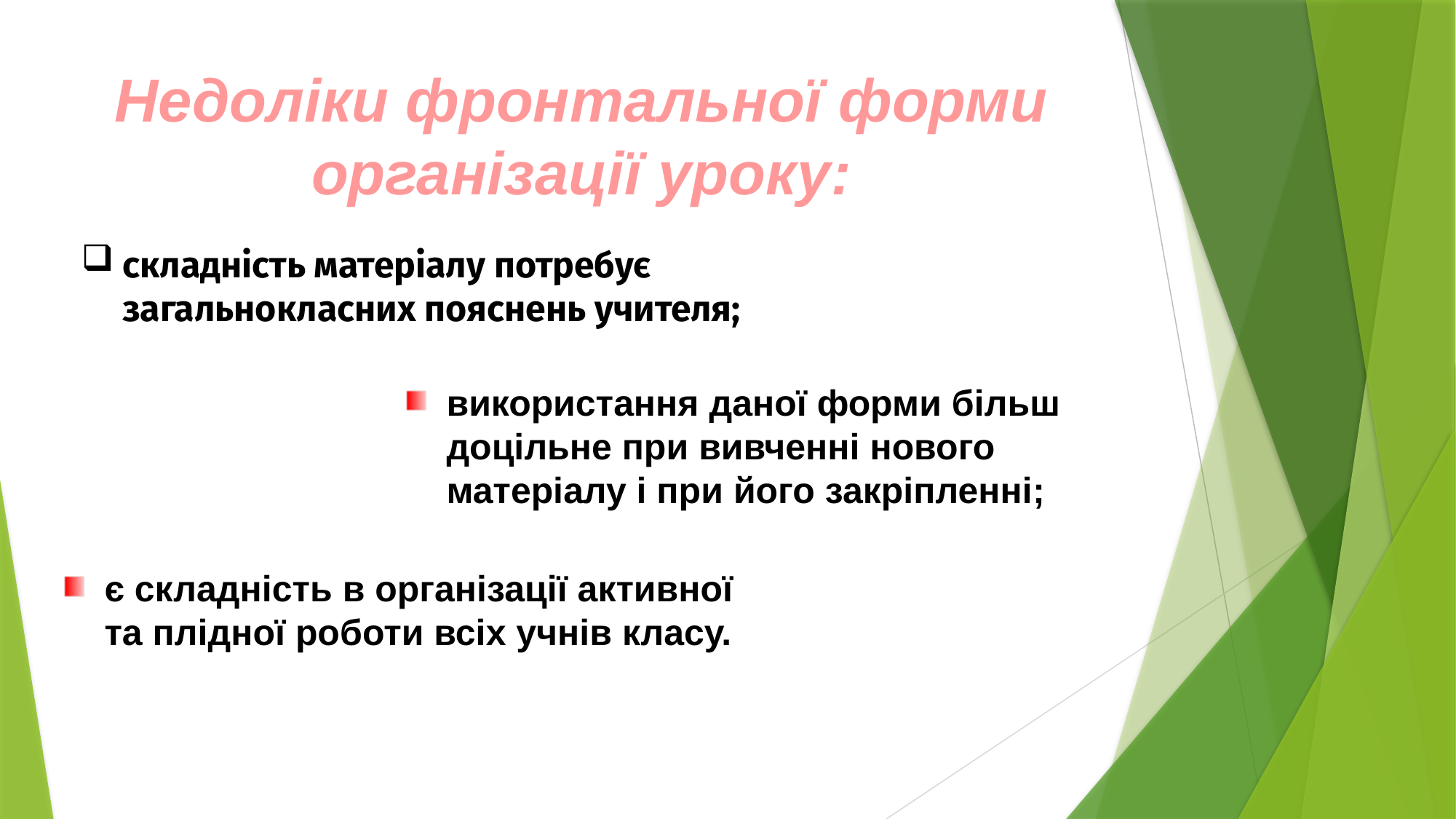

Недоліки фронтальної форми організації уроку:
складність матеріалу потребує загальнокласних пояснень учителя;
використання даної форми більш доцільне при вивченні нового матеріалу і при його закріпленні;
є складність в організації активної та плідної роботи всіх учнів класу.